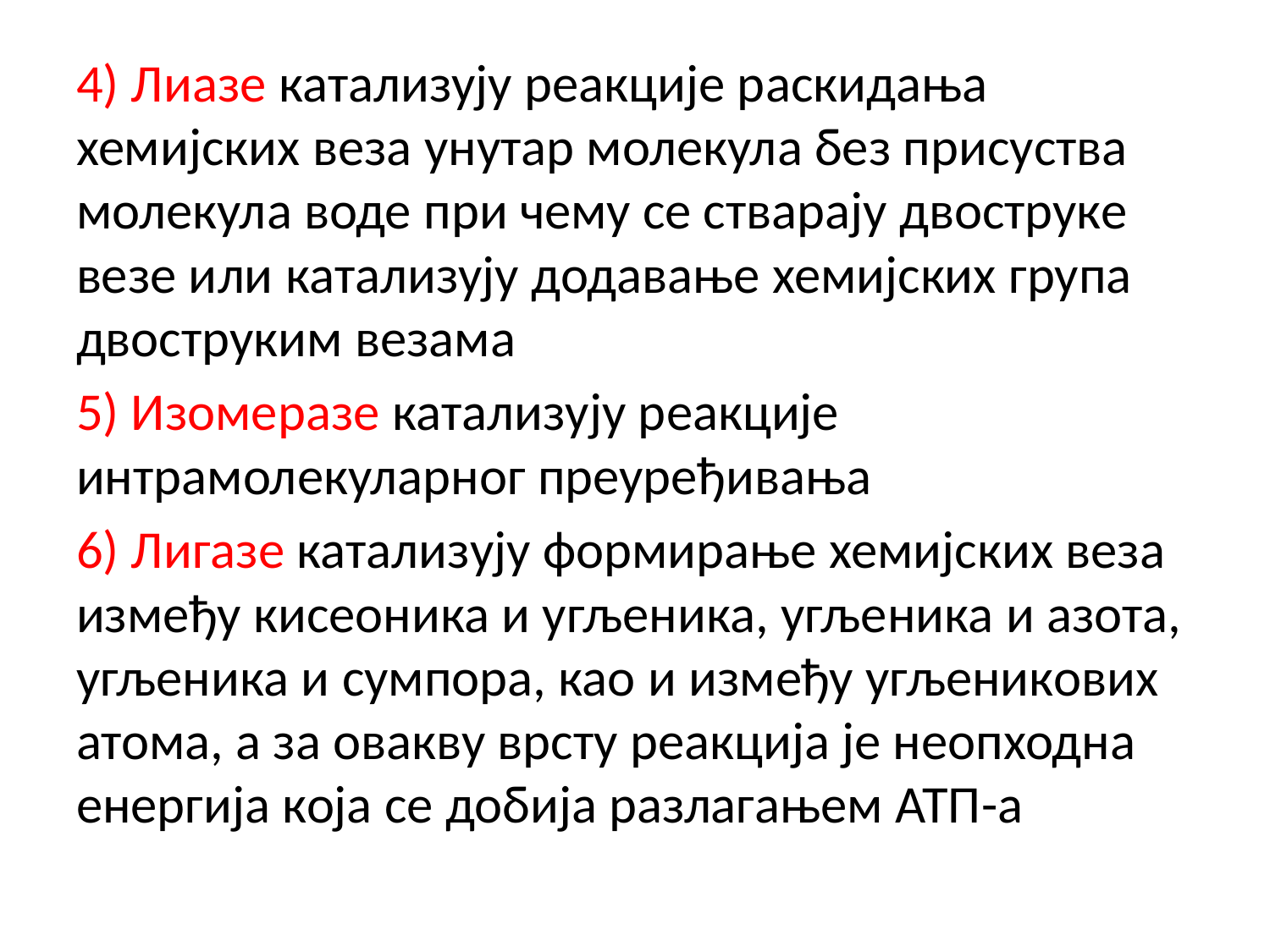

4) Лиазе катализују реакције раскидања хемијских веза унутар молекула без присуства молекула воде при чему се стварају двоструке везе или катализују додавање хемијских група двоструким везама
5) Изомеразе катализују реакције интрамолекуларног преуређивања
6) Лигазе катализују формирање хемијских веза између кисеоника и угљеника, угљеника и азота, угљеника и сумпора, као и између угљеникових атома, а за овакву врсту реакција је неопходна енергија која се добија разлагањем АТП-a